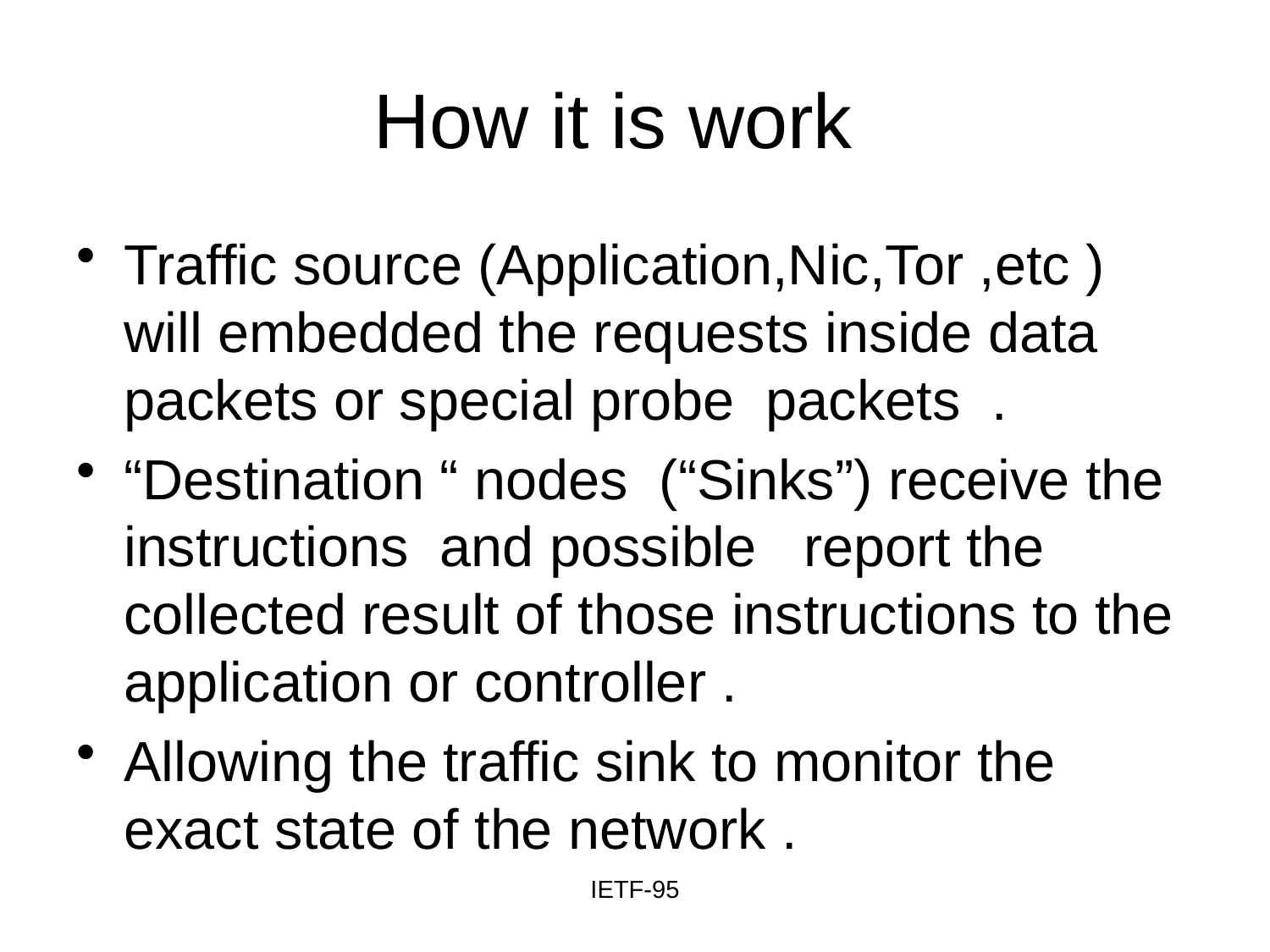

# How it is work
Traffic source (Application,Nic,Tor ,etc ) will embedded the requests inside data packets or special probe  packets  .
“Destination “ nodes  (“Sinks”) receive the instructions  and possible   report the collected result of those instructions to the application or controller .
Allowing the traffic sink to monitor the exact state of the network .
IETF-95